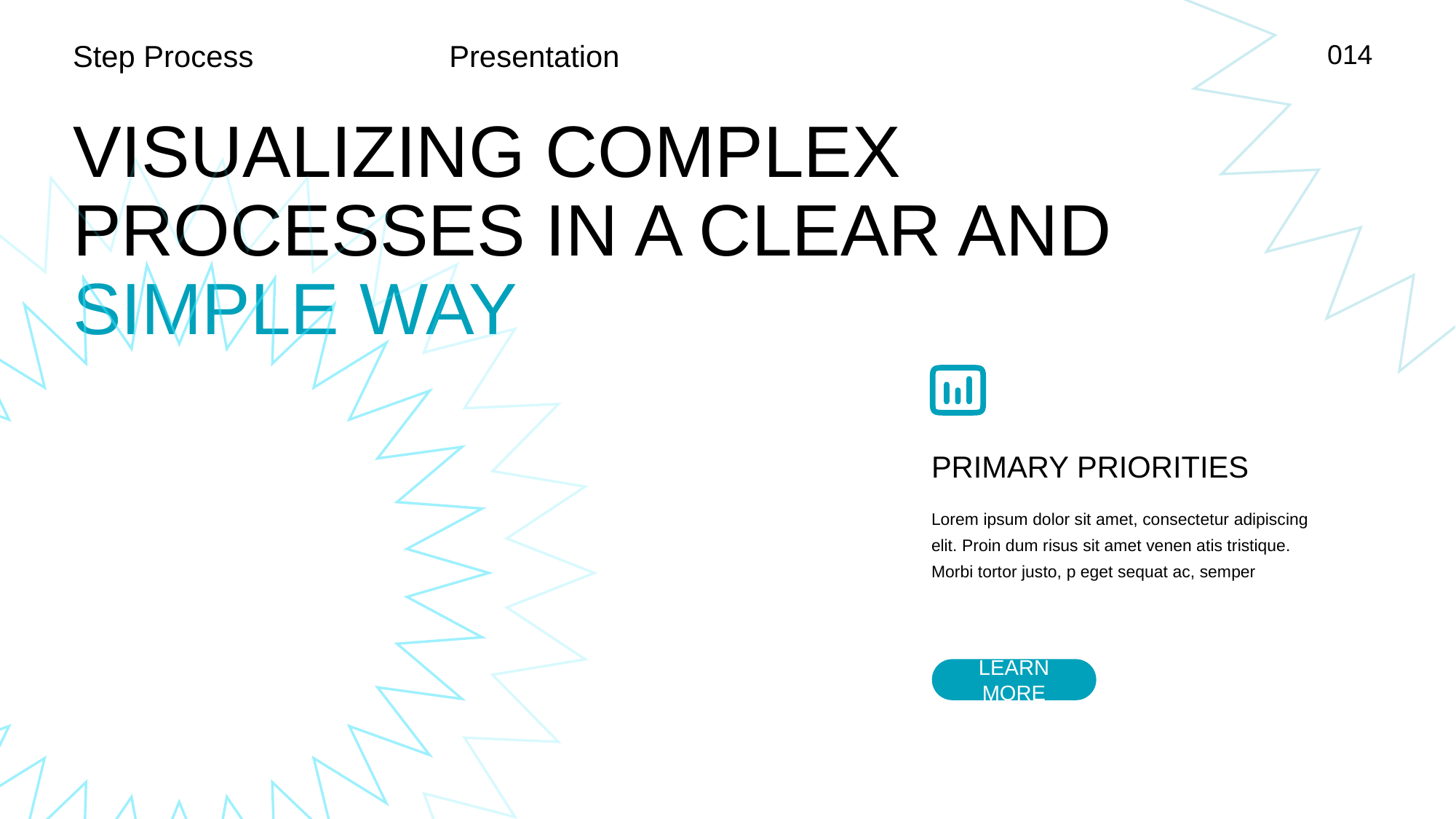

VISUALIZING COMPLEX PROCESSES IN A CLEAR AND SIMPLE WAY

PRIMARY PRIORITIES
Lorem ipsum dolor sit amet, consectetur adipiscing elit. Proin dum risus sit amet venen atis tristique. Morbi tortor justo, p eget sequat ac, semper
LEARN MORE